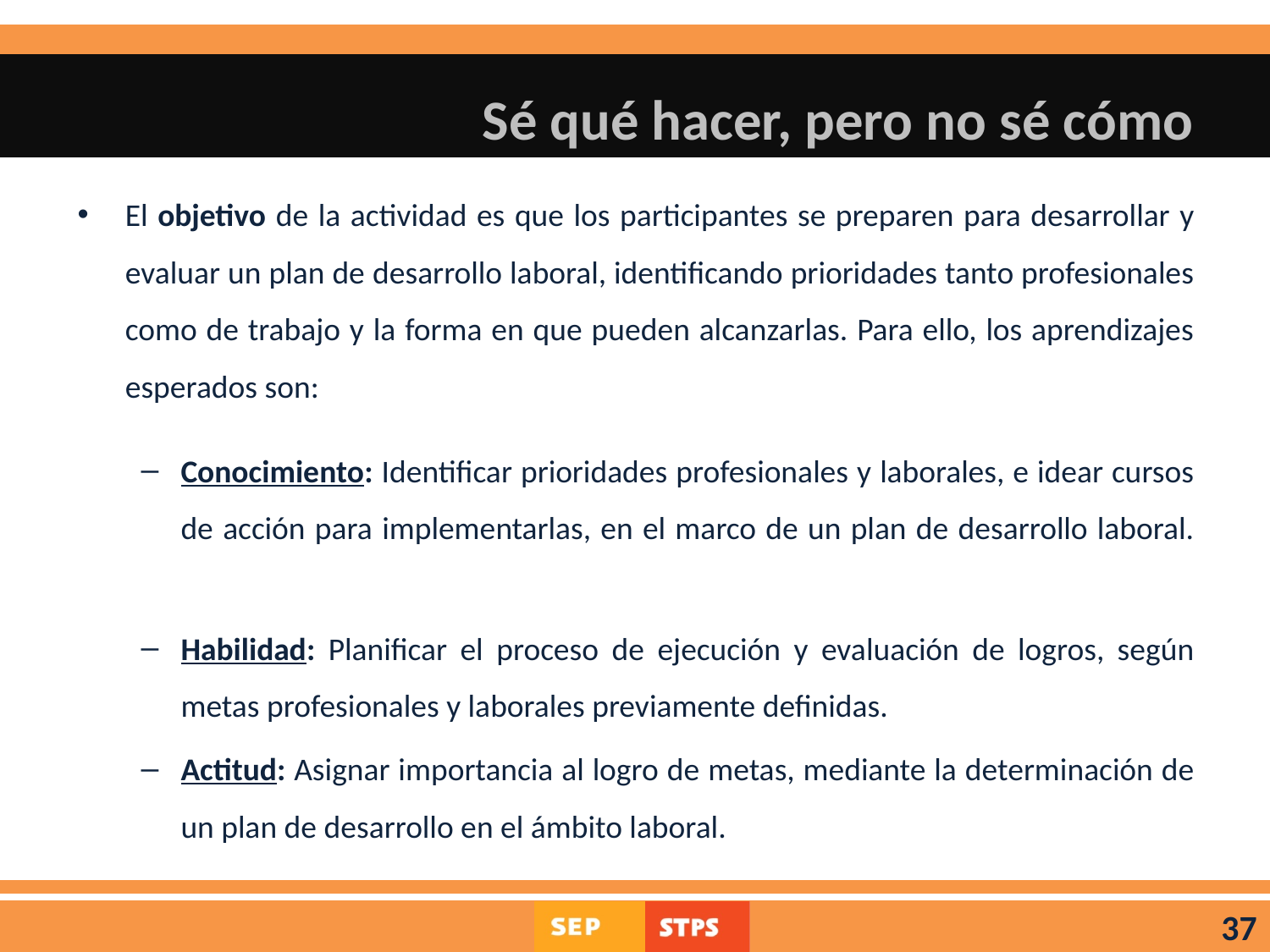

# Sé qué hacer, pero no sé cómo
El objetivo de la actividad es que los participantes se preparen para desarrollar y evaluar un plan de desarrollo laboral, identificando prioridades tanto profesionales como de trabajo y la forma en que pueden alcanzarlas. Para ello, los aprendizajes esperados son:

Conocimiento: Identificar prioridades profesionales y laborales, e idear cursos de acción para implementarlas, en el marco de un plan de desarrollo laboral.
Habilidad: Planificar el proceso de ejecución y evaluación de logros, según metas profesionales y laborales previamente definidas.
Actitud: Asignar importancia al logro de metas, mediante la determinación de un plan de desarrollo en el ámbito laboral.

37